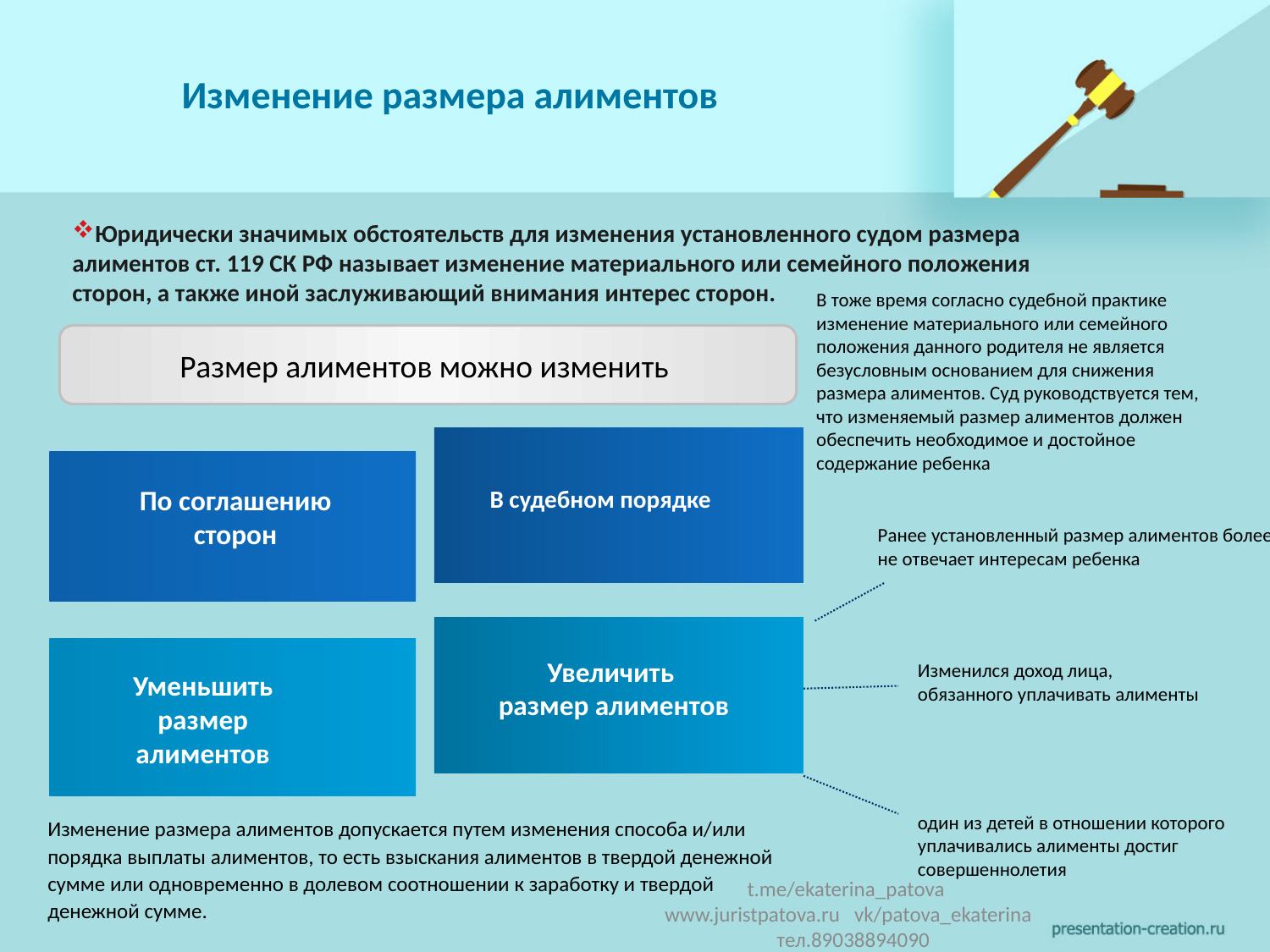

# Изменение размера алиментов
Юридически значимых обстоятельств для изменения установленного судом размера алиментов ст. 119 СК РФ называет изменение материального или семейного положения сторон, а также иной заслуживающий внимания интерес сторон.
В тоже время согласно судебной практике изменение материального или семейного положения данного родителя не является безусловным основанием для снижения размера алиментов. Суд руководствуется тем, что изменяемый размер алиментов должен обеспечить необходимое и достойное содержание ребенка
Размер алиментов можно изменить

По соглашению сторон
В судебном порядке
Ранее установленный размер алиментов более не отвечает интересам ребенка

Увеличить
размер алиментов
Изменился доход лица,
обязанного уплачивать алименты
Уменьшить размер алиментов

один из детей в отношении которого уплачивались алименты достиг совершеннолетия
Изменение размера алиментов допускается путем изменения способа и/или порядка выплаты алиментов, то есть взыскания алиментов в твердой денежной сумме или одновременно в долевом соотношении к заработку и твердой денежной сумме.
t.me/ekaterina_patova   www.juristpatova.ru   vk/patova_ekaterina   тел.89038894090